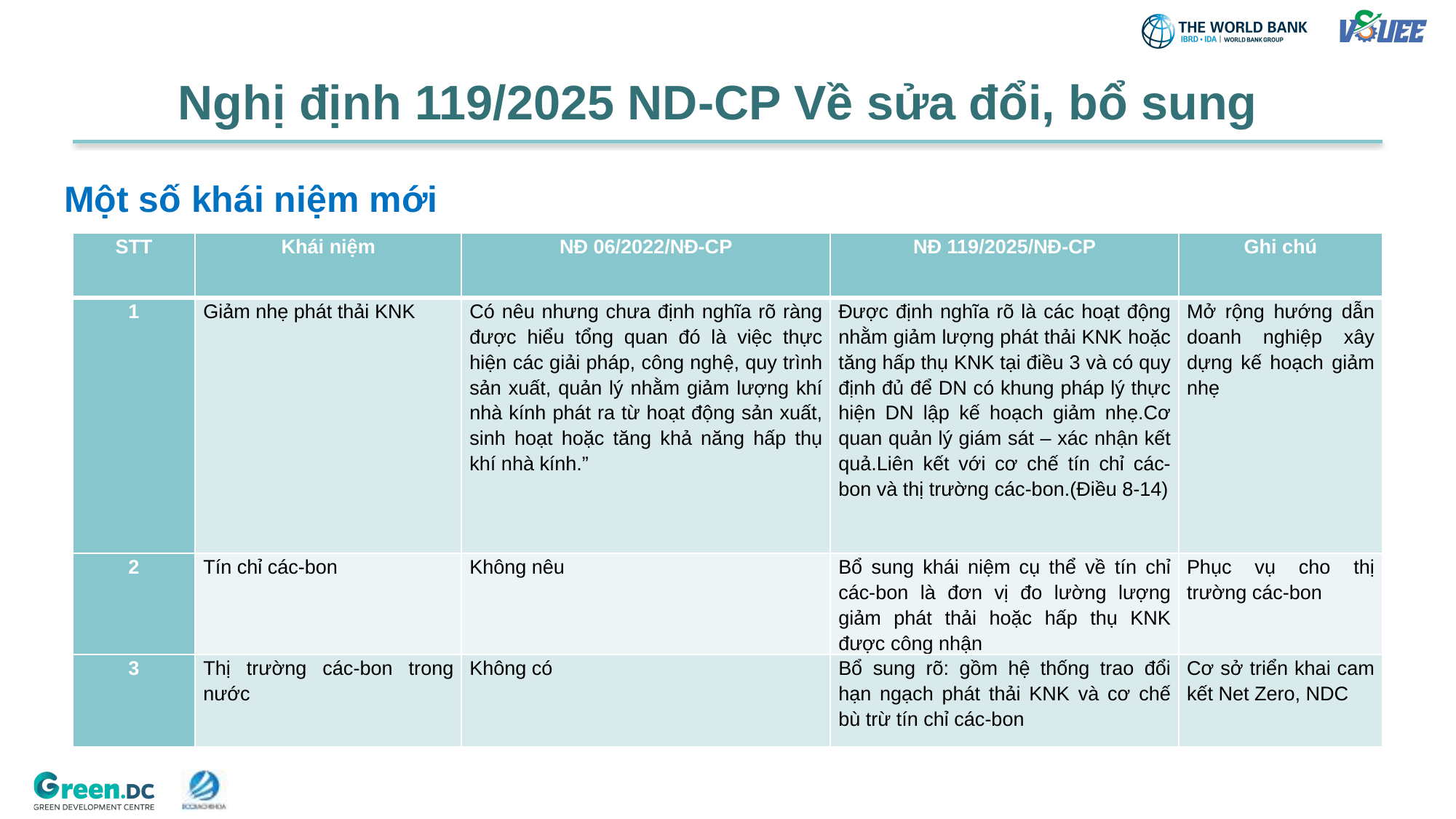

# Nghị định 119/2025 ND-CP Về sửa đổi, bổ sung
Một số khái niệm mới
| STT | Khái niệm | NĐ 06/2022/NĐ-CP | NĐ 119/2025/NĐ-CP | Ghi chú |
| --- | --- | --- | --- | --- |
| 1 | Giảm nhẹ phát thải KNK | Có nêu nhưng chưa định nghĩa rõ ràng được hiểu tổng quan đó là việc thực hiện các giải pháp, công nghệ, quy trình sản xuất, quản lý nhằm giảm lượng khí nhà kính phát ra từ hoạt động sản xuất, sinh hoạt hoặc tăng khả năng hấp thụ khí nhà kính.” | Được định nghĩa rõ là các hoạt động nhằm giảm lượng phát thải KNK hoặc tăng hấp thụ KNK tại điều 3 và có quy định đủ để DN có khung pháp lý thực hiện DN lập kế hoạch giảm nhẹ.Cơ quan quản lý giám sát – xác nhận kết quả.Liên kết với cơ chế tín chỉ các-bon và thị trường các-bon.(Điều 8-14) | Mở rộng hướng dẫn doanh nghiệp xây dựng kế hoạch giảm nhẹ |
| 2 | Tín chỉ các-bon | Không nêu | Bổ sung khái niệm cụ thể về tín chỉ các-bon là đơn vị đo lường lượng giảm phát thải hoặc hấp thụ KNK được công nhận | Phục vụ cho thị trường các-bon |
| 3 | Thị trường các-bon trong nước | Không có | Bổ sung rõ: gồm hệ thống trao đổi hạn ngạch phát thải KNK và cơ chế bù trừ tín chỉ các-bon | Cơ sở triển khai cam kết Net Zero, NDC |